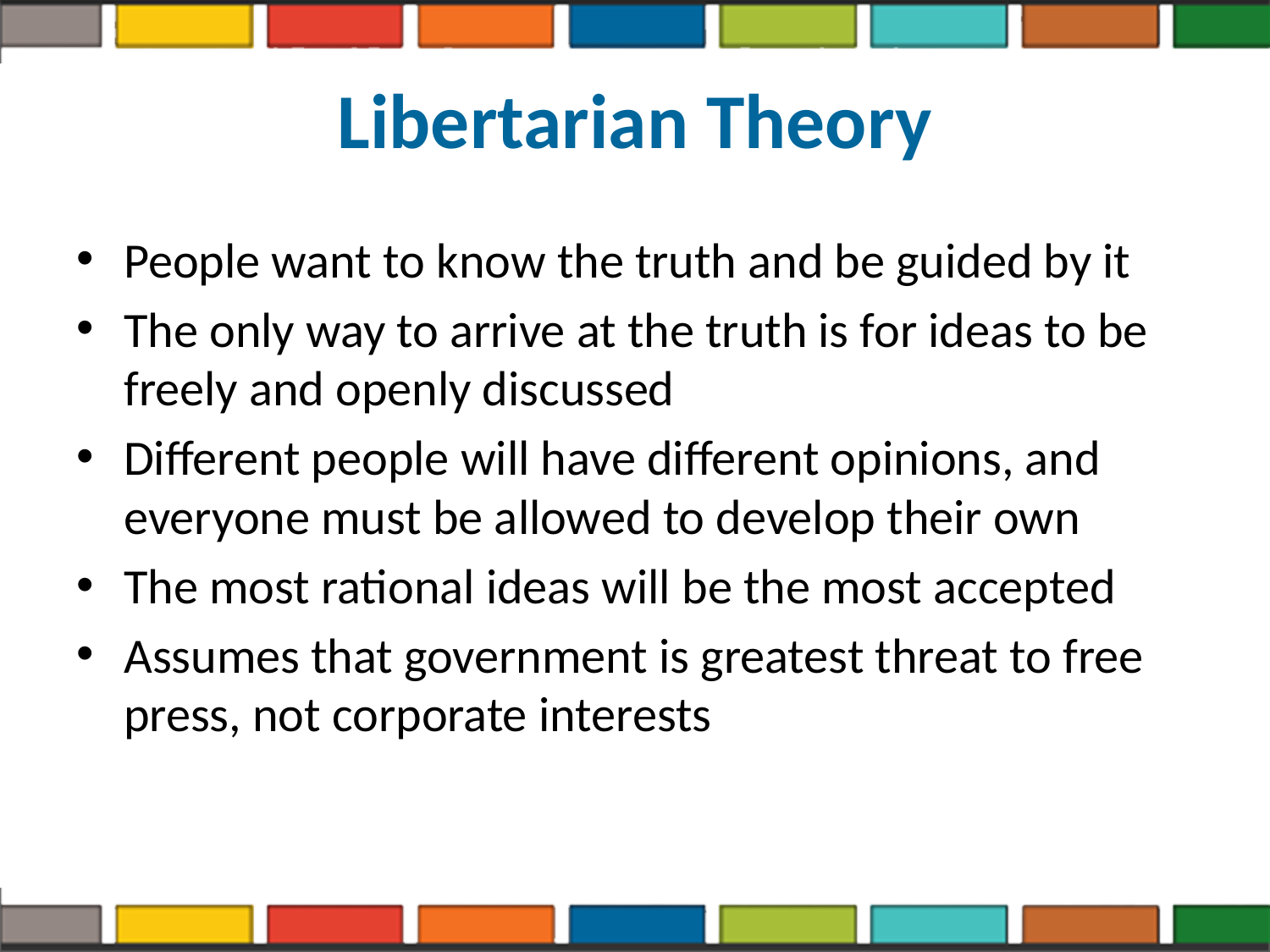

# Libertarian Theory
People want to know the truth and be guided by it
The only way to arrive at the truth is for ideas to be freely and openly discussed
Different people will have different opinions, and everyone must be allowed to develop their own
The most rational ideas will be the most accepted
Assumes that government is greatest threat to free press, not corporate interests